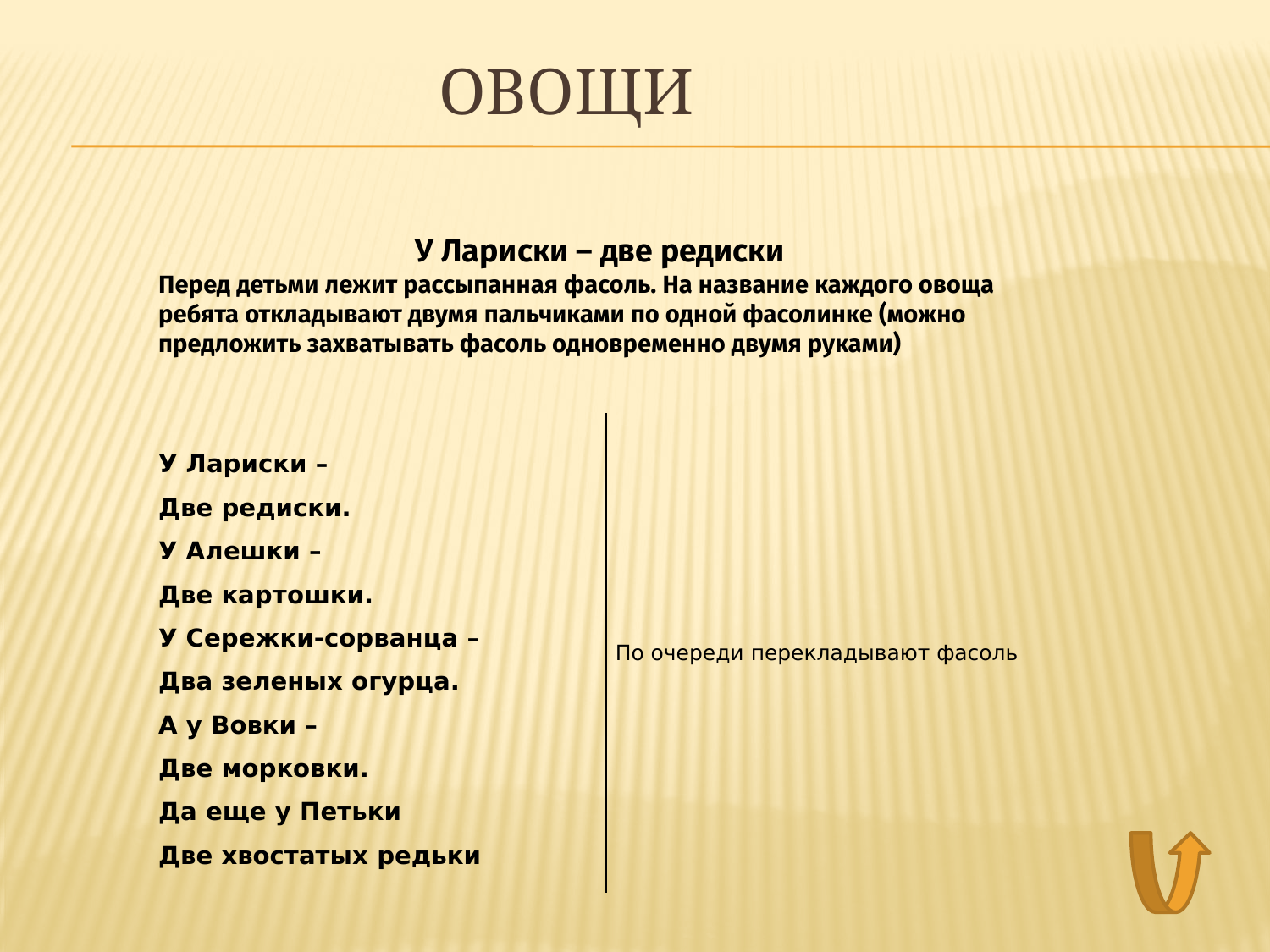

# Овощи
| У Лариски – две редиски Перед детьми лежит рассыпанная фасоль. На название каждого овоща ребята откладывают двумя пальчиками по одной фасолинке (можно предложить захватывать фасоль одновременно двумя руками) |  |
| --- | --- |
| У Лариски – Две редиски. У Алешки – Две картошки. У Сережки-сорванца – Два зеленых огурца. А у Вовки – Две морковки. Да еще у Петьки Две хвостатых редьки | По очереди перекладывают фасоль |